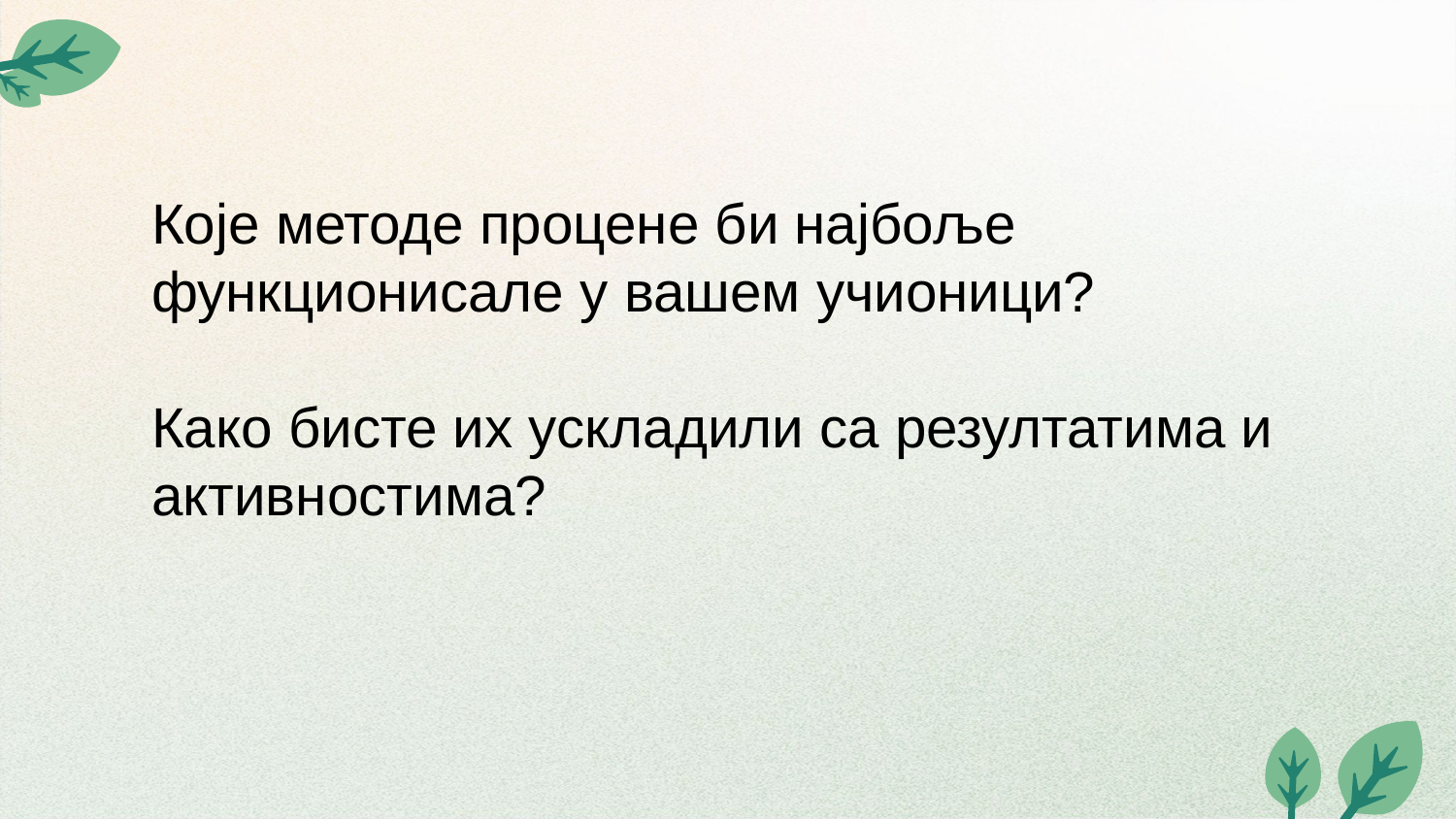

Које методе процене би најбоље функционисале у вашем учионици?

Како бисте их ускладили са резултатима и активностима?